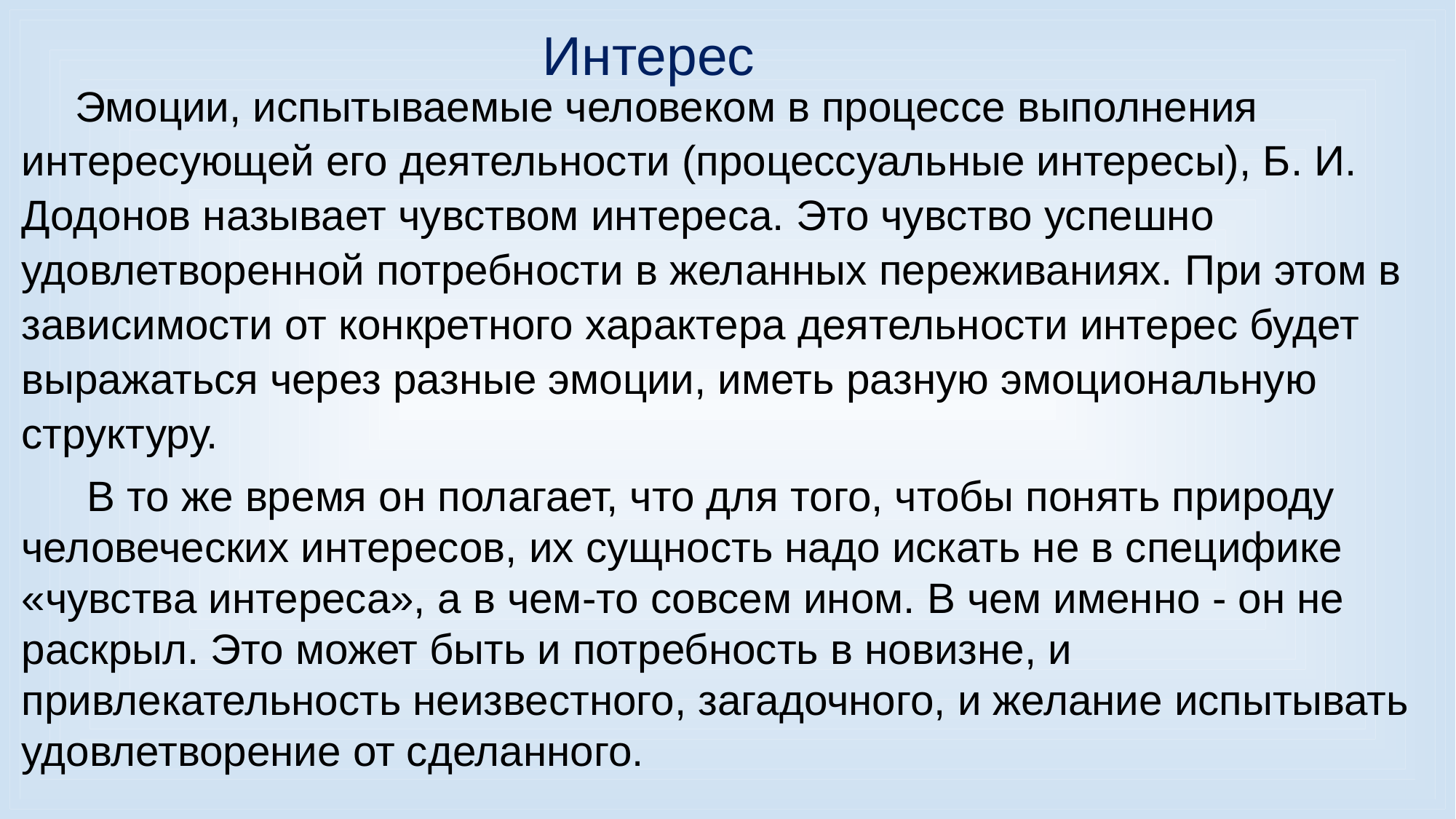

Эмоции, испытываемые человеком в процессе выполнения интересующей его деятельности (процессуальные интересы), Б. И. Додонов называет чувством интереса. Это чувство успешно удовлетворенной потребности в желанных переживаниях. При этом в зависимости от конкретного характера деятельности интерес будет выражаться через разные эмоции, иметь разную эмоциональную структуру.
 В то же время он полагает, что для того, чтобы понять природу человеческих интересов, их сущность надо искать не в специфике «чувства интереса», а в чем-то совсем ином. В чем именно - он не раскрыл. Это может быть и потребность в новизне, и привлекательность неизвестного, загадочного, и желание испытывать удовлетворение от сделанного.

Интерес